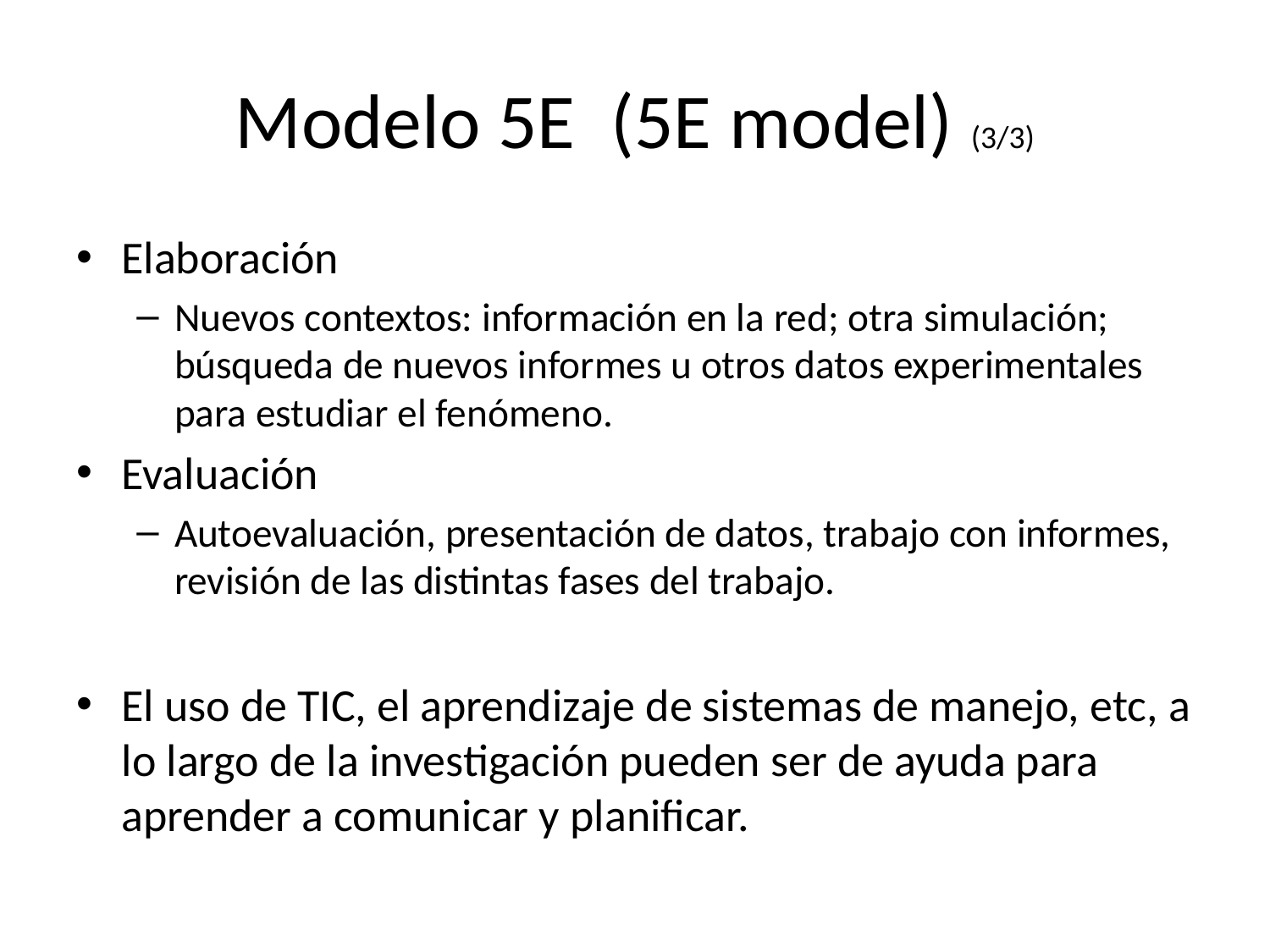

# Modelo 5E  (5E model) (3/3)
Elaboración
Nuevos contextos: información en la red; otra simulación; búsqueda de nuevos informes u otros datos experimentales para estudiar el fenómeno.
Evaluación
Autoevaluación, presentación de datos, trabajo con informes, revisión de las distintas fases del trabajo.

El uso de TIC, el aprendizaje de sistemas de manejo, etc, a lo largo de la investigación pueden ser de ayuda para aprender a comunicar y planificar.